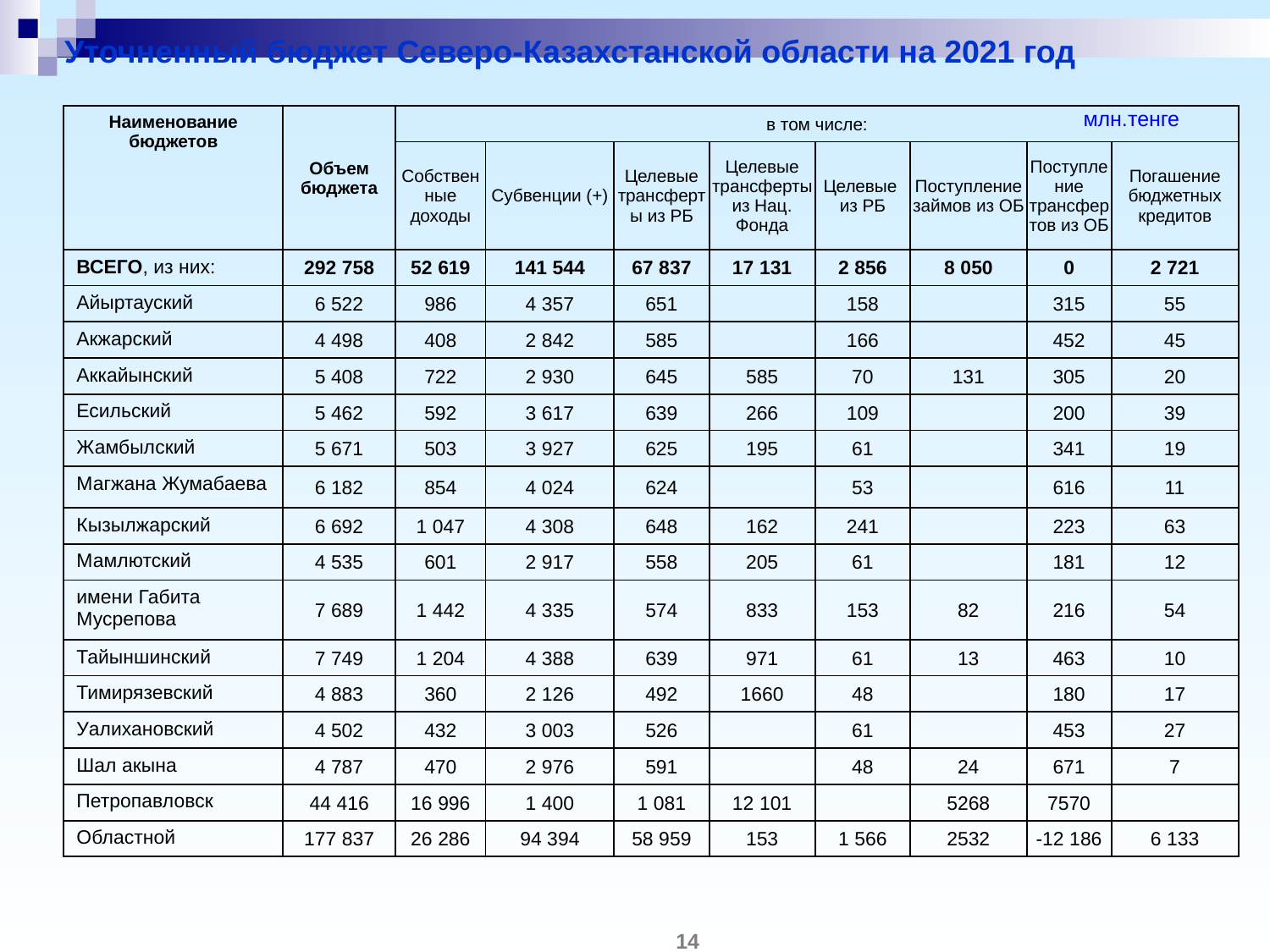

# Уточненный бюджет Северо-Казахстанской области на 2021 год
| Наименование бюджетов | Объем бюджета | в том числе: |  |  |  |  |  |  |  |
| --- | --- | --- | --- | --- | --- | --- | --- | --- | --- |
|  |  | Собственные доходы | Субвенции (+) | Целевые трансферты из РБ | Целевые трансферты из Нац. Фонда | Целевые из РБ | Поступление займов из ОБ | Поступление трансфертов из ОБ | Погашение бюджетных кредитов |
| ВСЕГО, из них: | 292 758 | 52 619 | 141 544 | 67 837 | 17 131 | 2 856 | 8 050 | 0 | 2 721 |
| Айыртауский | 6 522 | 986 | 4 357 | 651 |  | 158 |  | 315 | 55 |
| Акжарский | 4 498 | 408 | 2 842 | 585 |  | 166 |  | 452 | 45 |
| Аккайынский | 5 408 | 722 | 2 930 | 645 | 585 | 70 | 131 | 305 | 20 |
| Есильский | 5 462 | 592 | 3 617 | 639 | 266 | 109 |  | 200 | 39 |
| Жамбылский | 5 671 | 503 | 3 927 | 625 | 195 | 61 |  | 341 | 19 |
| Магжана Жумабаева | 6 182 | 854 | 4 024 | 624 |  | 53 |  | 616 | 11 |
| Кызылжарский | 6 692 | 1 047 | 4 308 | 648 | 162 | 241 |  | 223 | 63 |
| Мамлютский | 4 535 | 601 | 2 917 | 558 | 205 | 61 |  | 181 | 12 |
| имени Габита Мусрепова | 7 689 | 1 442 | 4 335 | 574 | 833 | 153 | 82 | 216 | 54 |
| Тайыншинский | 7 749 | 1 204 | 4 388 | 639 | 971 | 61 | 13 | 463 | 10 |
| Тимирязевский | 4 883 | 360 | 2 126 | 492 | 1660 | 48 |  | 180 | 17 |
| Уалихановский | 4 502 | 432 | 3 003 | 526 |  | 61 |  | 453 | 27 |
| Шал акына | 4 787 | 470 | 2 976 | 591 |  | 48 | 24 | 671 | 7 |
| Петропавловск | 44 416 | 16 996 | 1 400 | 1 081 | 12 101 |  | 5268 | 7570 |  |
| Областной | 177 837 | 26 286 | 94 394 | 58 959 | 153 | 1 566 | 2532 | -12 186 | 6 133 |
млн.тенге
14